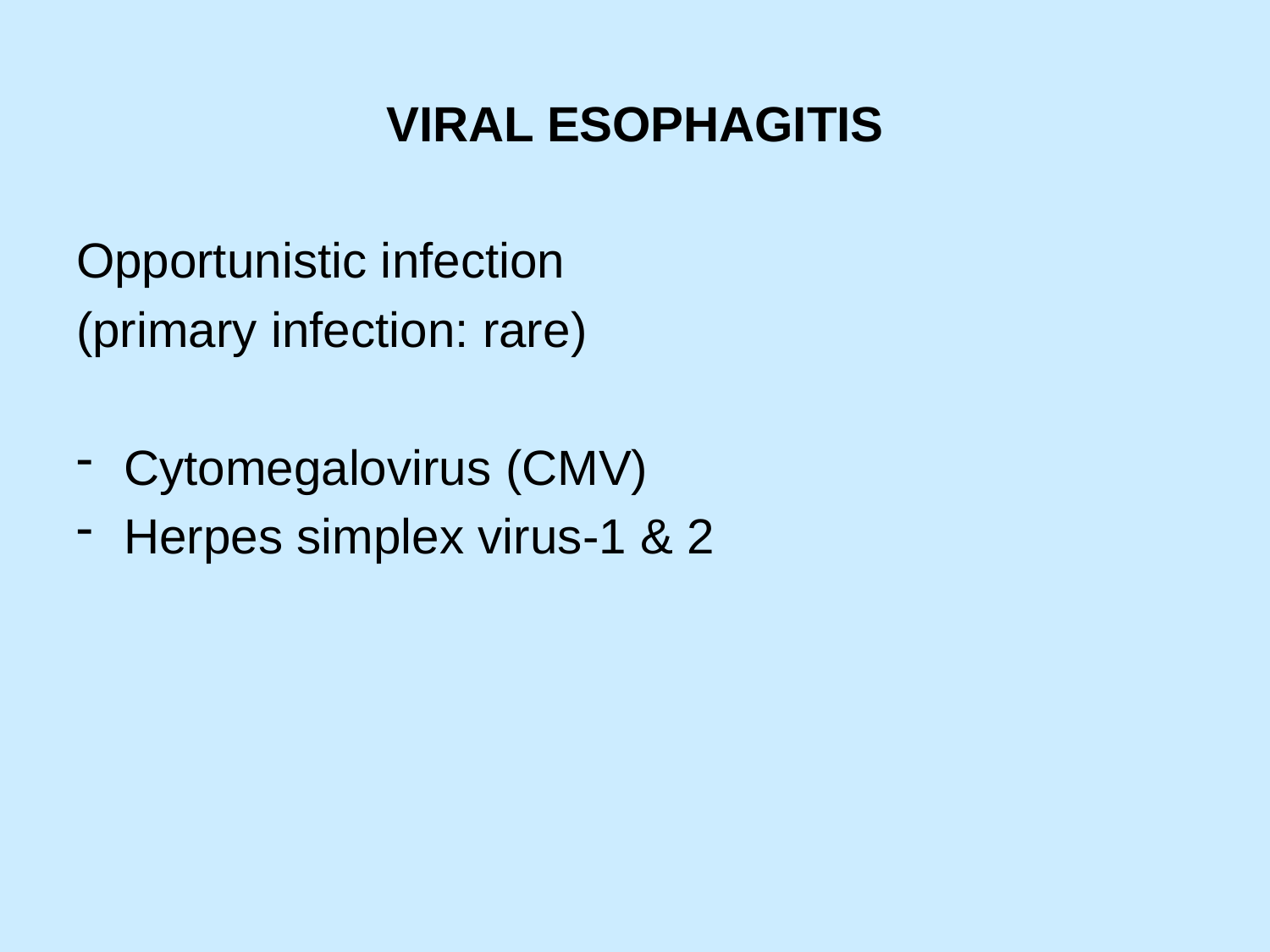

# VIRAL ESOPHAGITIS
Opportunistic infection
(primary infection: rare)

Cytomegalovirus (CMV)
Herpes simplex virus-1 & 2